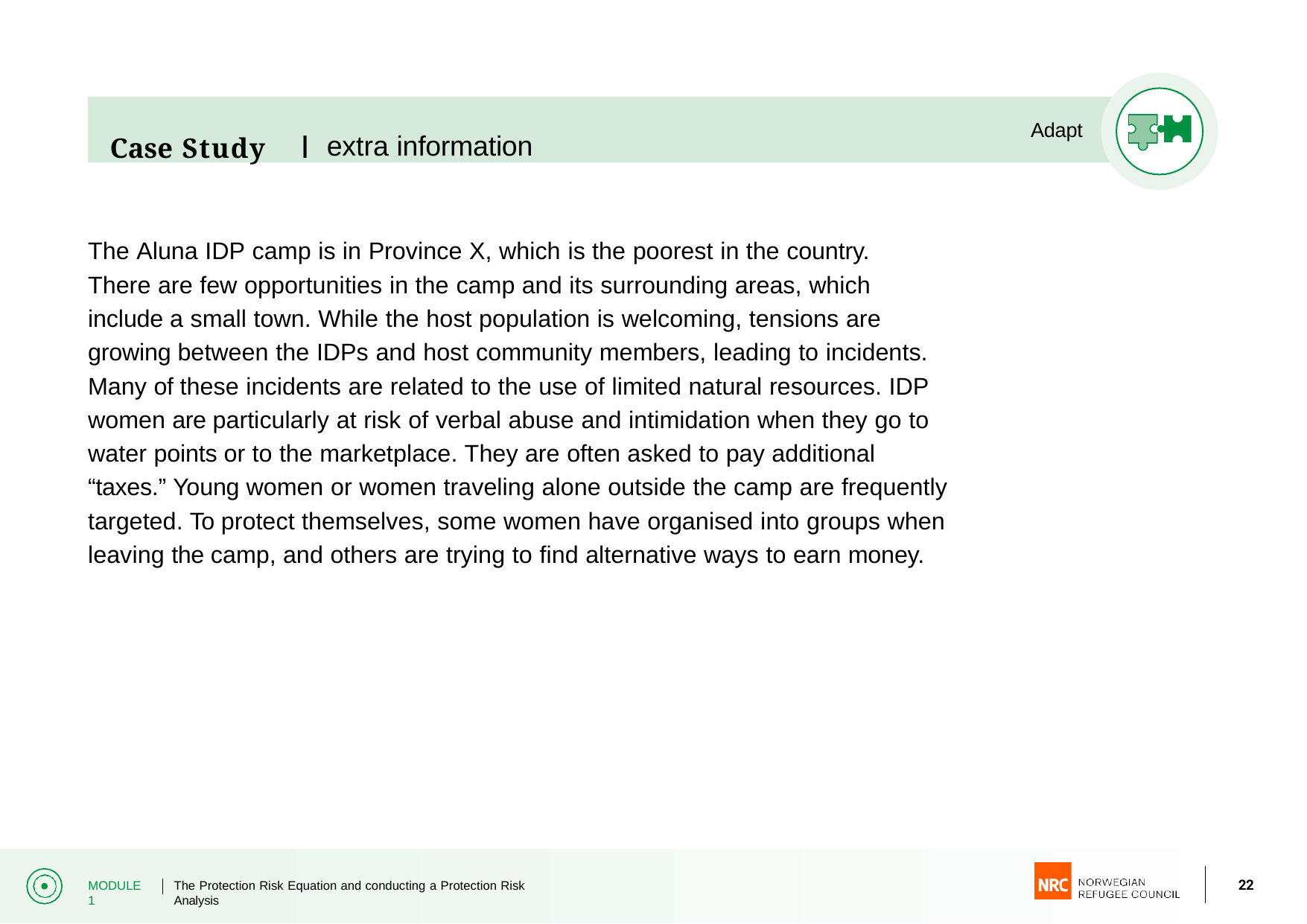

# Case Study	I extra information
Adapt
The Aluna IDP camp is in Province X, which is the poorest in the country.
There are few opportunities in the camp and its surrounding areas, which include a small town. While the host population is welcoming, tensions are growing between the IDPs and host community members, leading to incidents. Many of these incidents are related to the use of limited natural resources. IDP women are particularly at risk of verbal abuse and intimidation when they go to water points or to the marketplace. They are often asked to pay additional “taxes.” Young women or women traveling alone outside the camp are frequently targeted. To protect themselves, some women have organised into groups when leaving the camp, and others are trying to find alternative ways to earn money.
22
MODULE 1
The Protection Risk Equation and conducting a Protection Risk Analysis